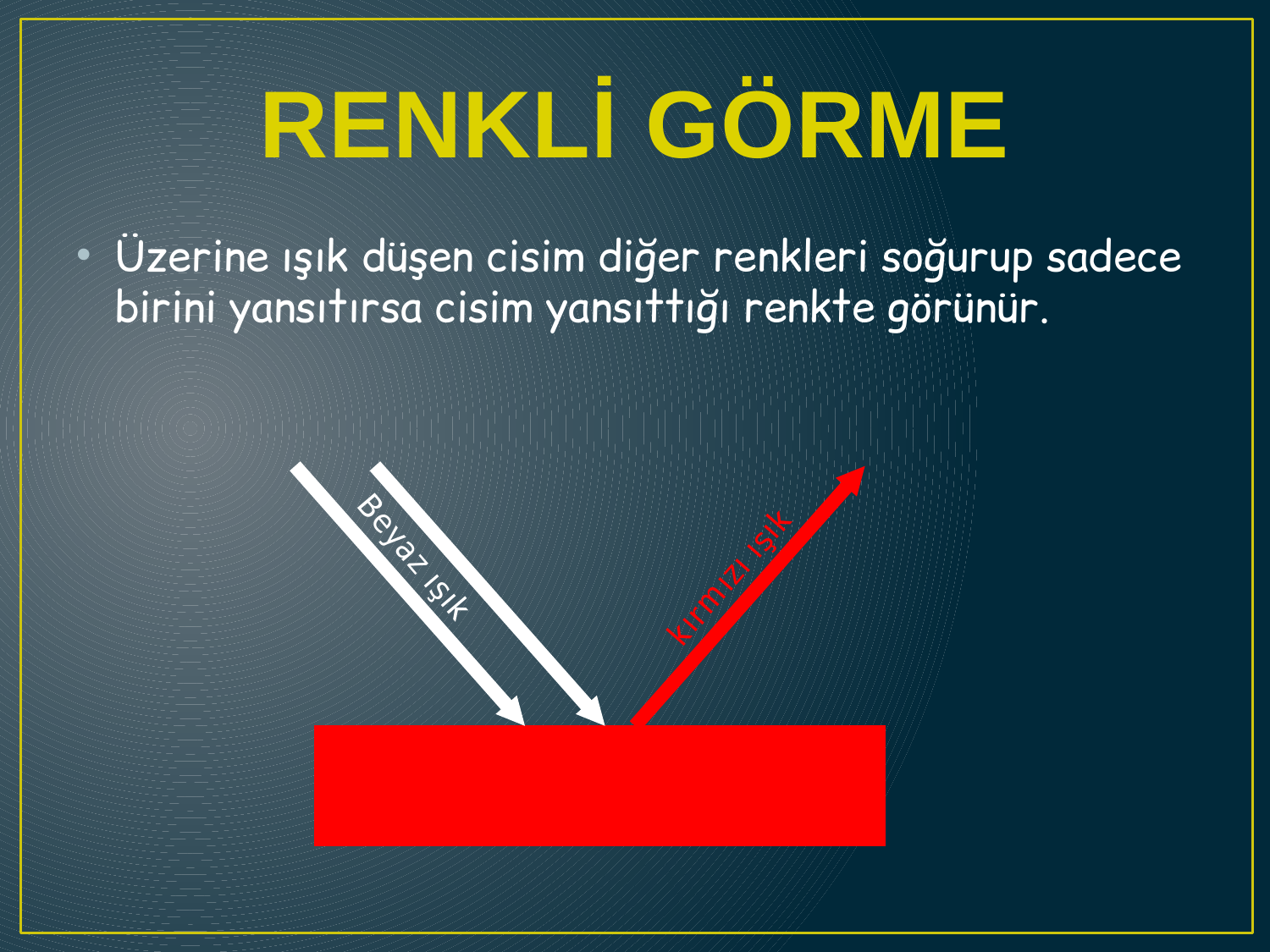

RENKLİ GÖRME
Üzerine ışık düşen cisim diğer renkleri soğurup sadece birini yansıtırsa cisim yansıttığı renkte görünür.

Beyaz ışık
kırmızı ışık